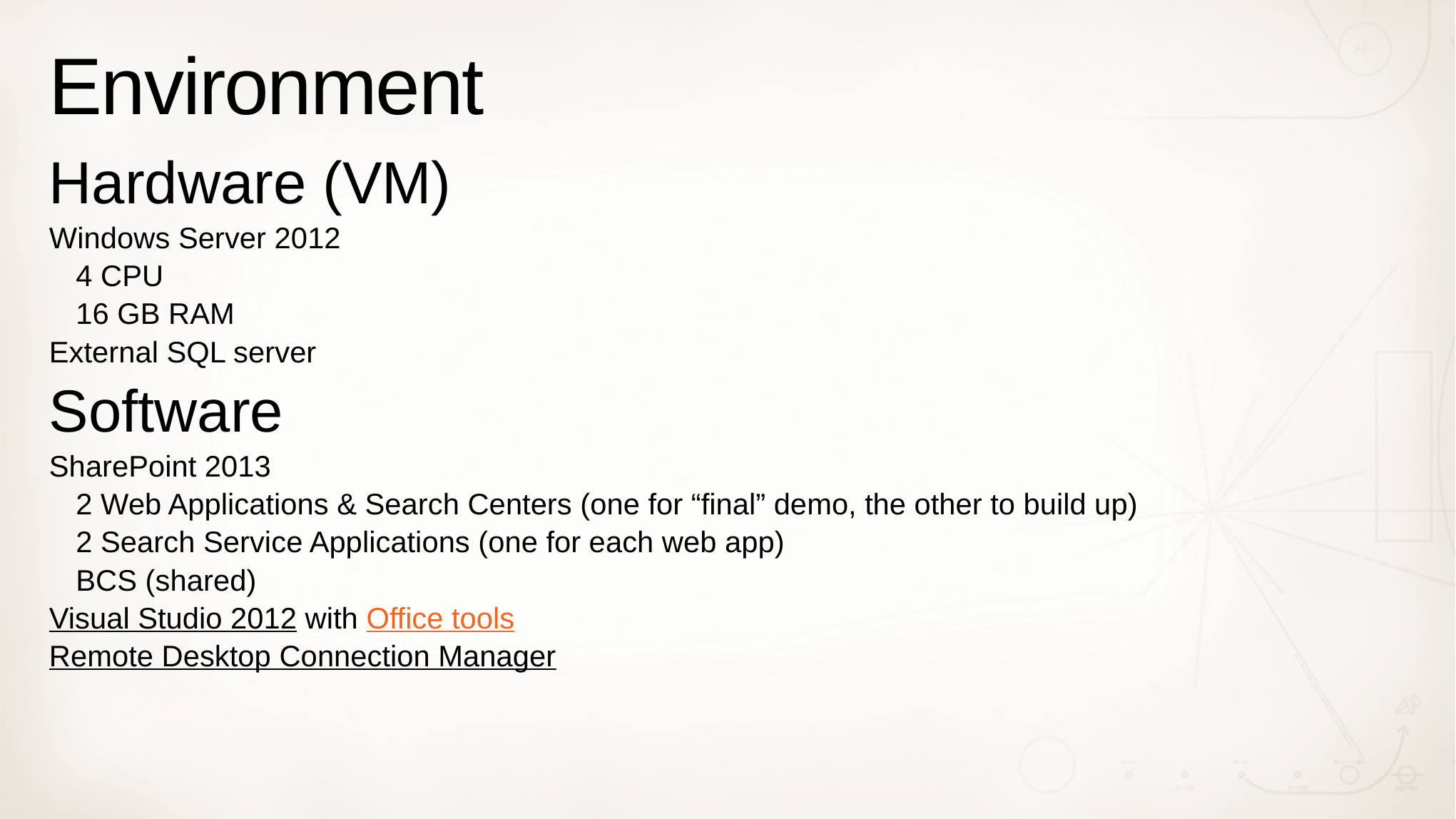

# Environment
Hardware (VM)
Windows Server 2012
4 CPU
16 GB RAM
External SQL server
Software
SharePoint 2013
2 Web Applications & Search Centers (one for “final” demo, the other to build up)
2 Search Service Applications (one for each web app)
BCS (shared)
Visual Studio 2012 with Office tools
Remote Desktop Connection Manager